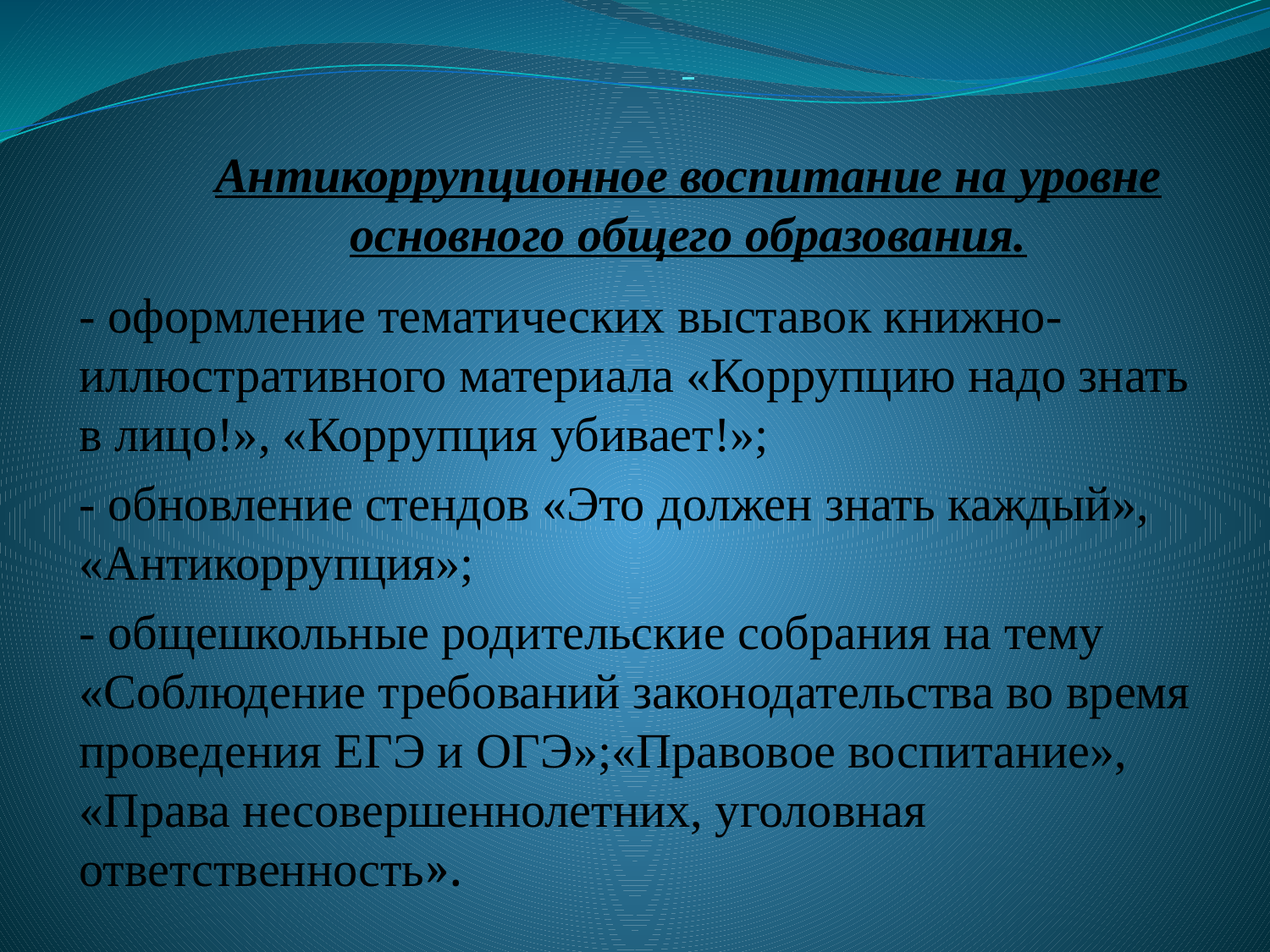

# Антикоррупционное воспитание на уровне основного общего образования.
- оформление тематических выставок книжно-иллюстративного материала «Коррупцию надо знать в лицо!», «Коррупция убивает!»;
- обновление стендов «Это должен знать каждый», «Антикоррупция»;
- общешкольные родительские собрания на тему «Соблюдение требований законодательства во время проведения ЕГЭ и ОГЭ»;«Правовое воспитание», «Права несовершеннолетних, уголовная ответственность».